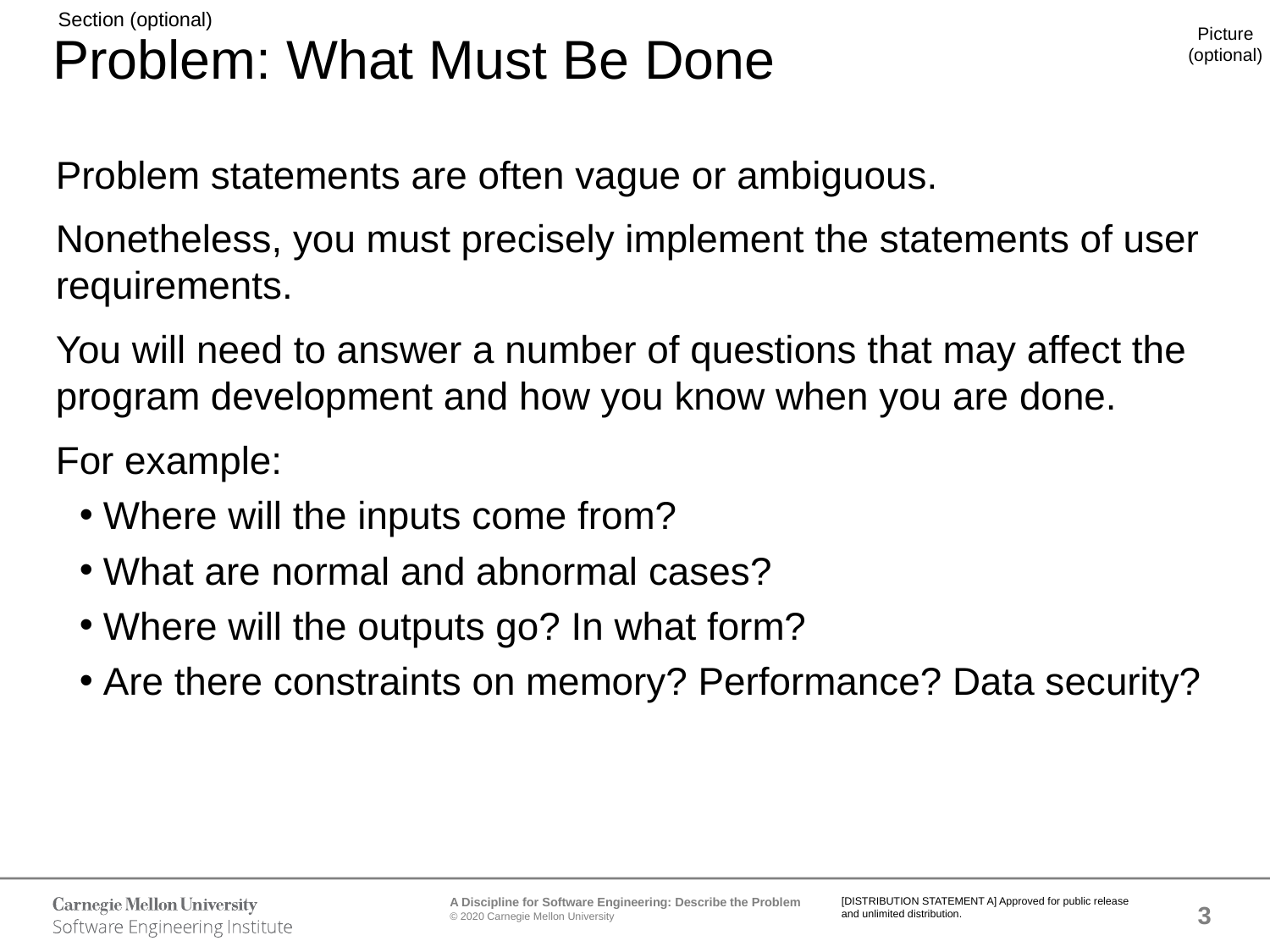

# Problem: What Must Be Done
Problem statements are often vague or ambiguous.
Nonetheless, you must precisely implement the statements of user requirements.
You will need to answer a number of questions that may affect the program development and how you know when you are done.
For example:
Where will the inputs come from?
What are normal and abnormal cases?
Where will the outputs go? In what form?
Are there constraints on memory? Performance? Data security?